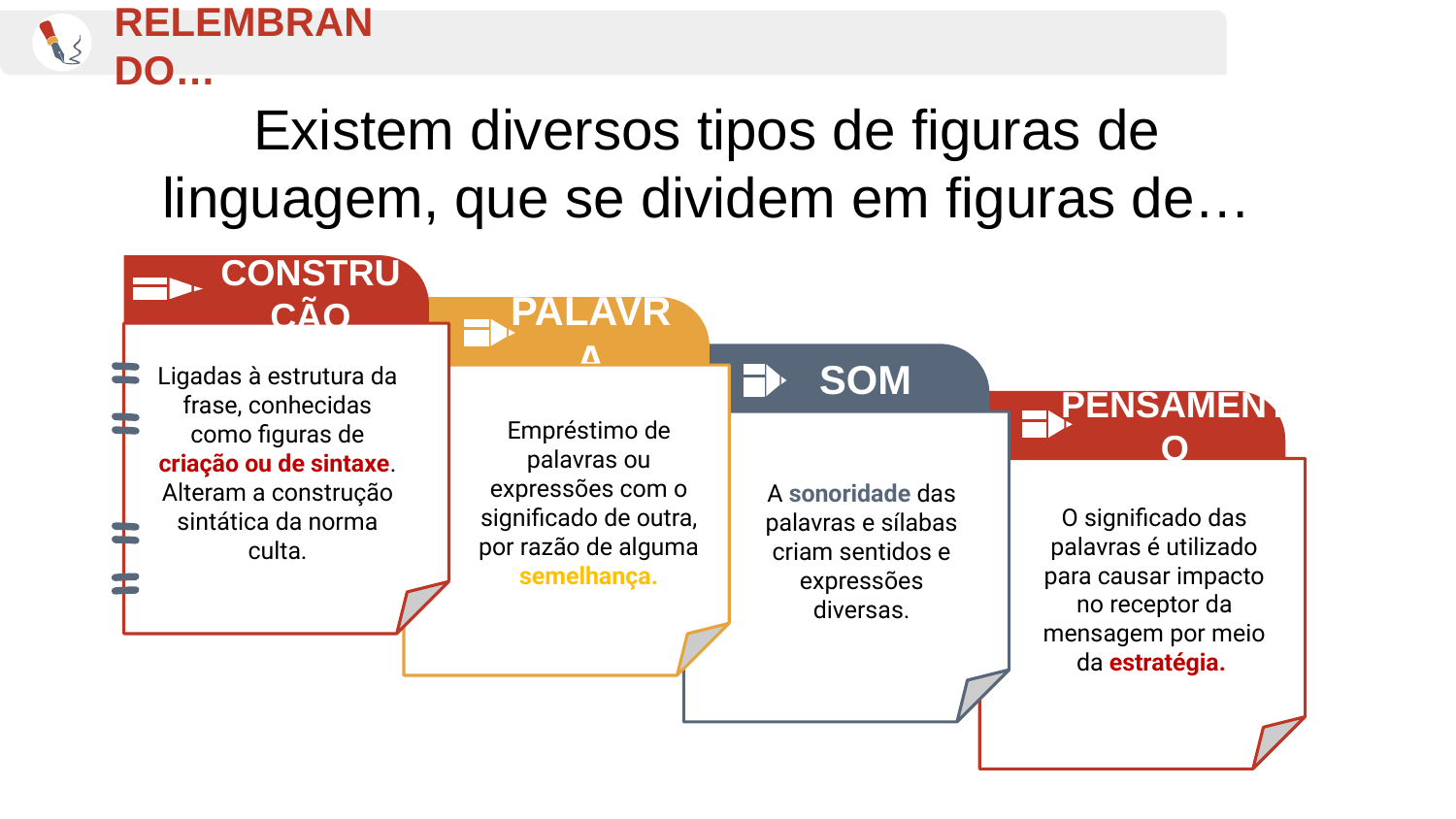

RELEMBRANDO…

# Existem diversos tipos de figuras de linguagem, que se dividem em figuras de…

CONSTRUÇÃO

PALAVRA

SOM
Ligadas à estrutura da frase, conhecidas como figuras de criação ou de sintaxe. Alteram a construção sintática da norma culta.

PENSAMENTO
Empréstimo de palavras ou expressões com o significado de outra, por razão de alguma semelhança.

A sonoridade das palavras e sílabas criam sentidos e expressões diversas.

O significado das palavras é utilizado para causar impacto no receptor da mensagem por meio da estratégia.